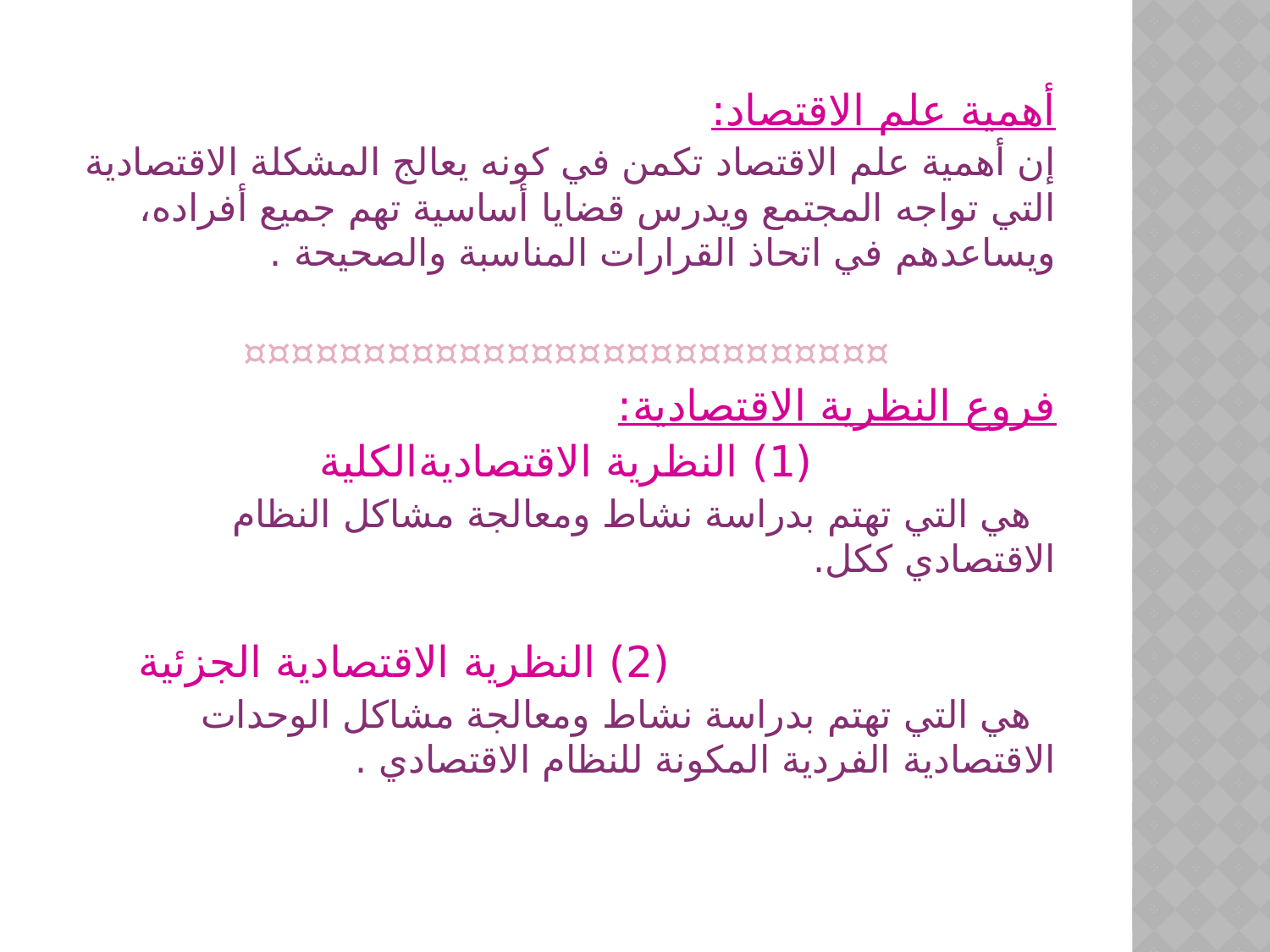

#
أهمية علم الاقتصاد:
إن أهمية علم الاقتصاد تكمن في كونه يعالج المشكلة الاقتصادية التي تواجه المجتمع ويدرس قضايا أساسية تهم جميع أفراده، ويساعدهم في اتحاذ القرارات المناسبة والصحيحة .

¤¤¤¤¤¤¤¤¤¤¤¤¤¤¤¤¤¤¤¤¤¤¤¤¤¤¤
فروع النظرية الاقتصادية:
(1) النظرية الاقتصاديةالكلية
  هي التي تهتم بدراسة نشاط ومعالجة مشاكل النظام الاقتصادي ككل.

                                (2) النظرية الاقتصادية الجزئية
  هي التي تهتم بدراسة نشاط ومعالجة مشاكل الوحدات الاقتصادية الفردية المكونة للنظام الاقتصادي .